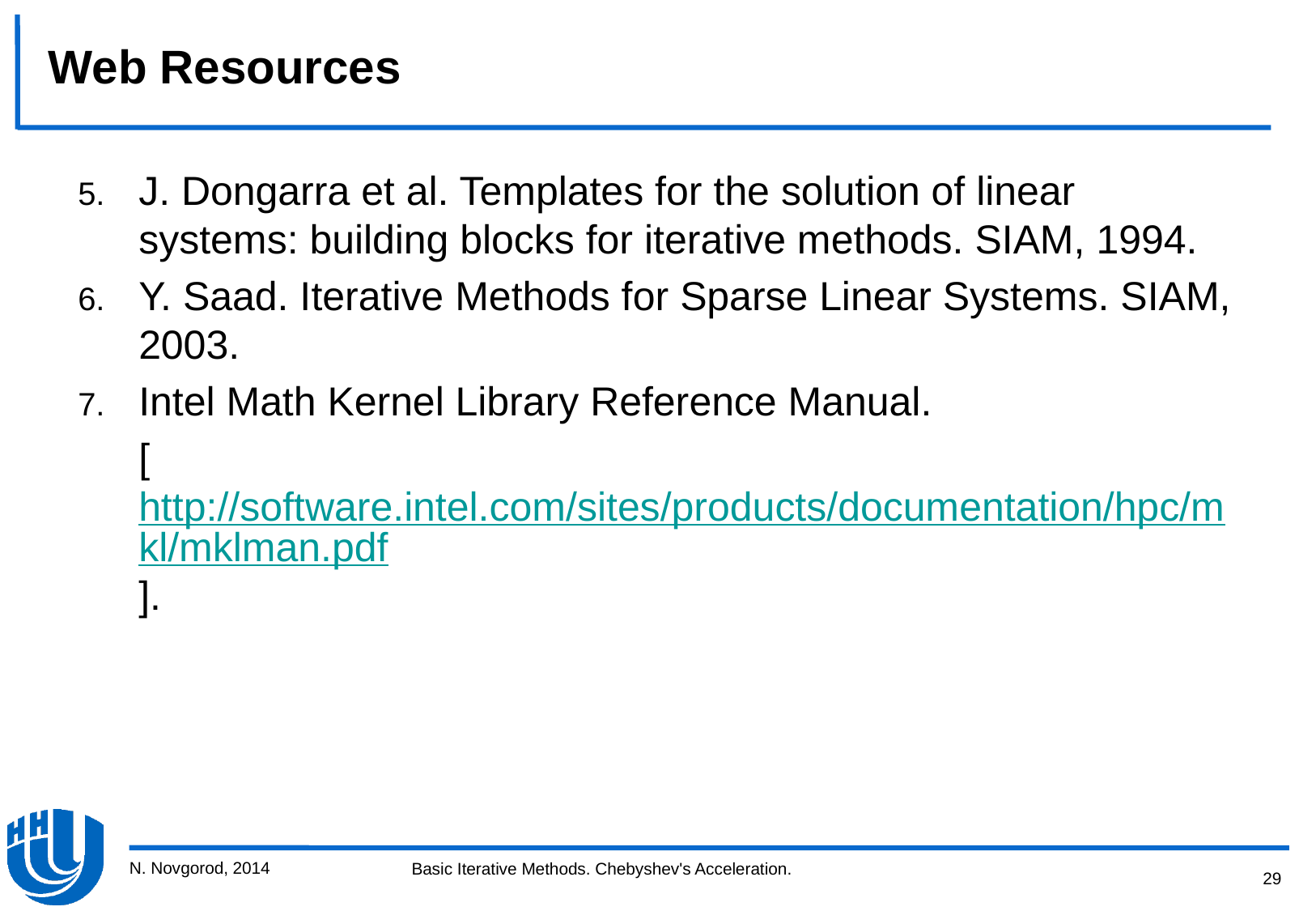

# Web Resources
J. Dongarra et al. Templates for the solution of linear systems: building blocks for iterative methods. SIAM, 1994.
Y. Saad. Iterative Methods for Sparse Linear Systems. SIAM, 2003.
Intel Math Kernel Library Reference Manual.
	[http://software.intel.com/sites/products/documentation/hpc/mkl/mklman.pdf].
N. Novgorod, 2014

29
Basic Iterative Methods. Chebyshev's Acceleration.